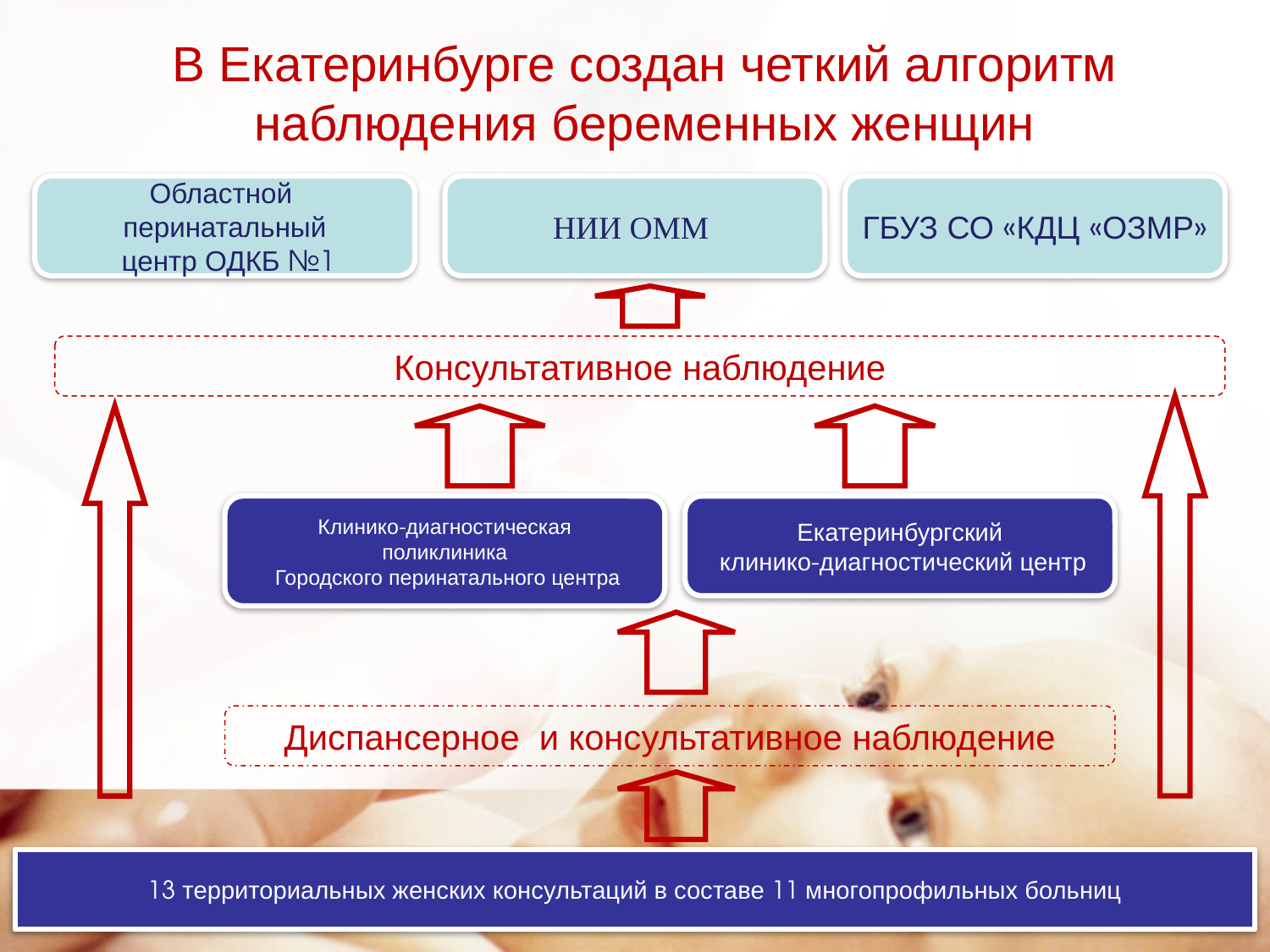

В Екатеринбурге создан четкий алгоритм наблюдения беременных женщин

Областной
перинатальный
 центр ОДКБ №1
НИИ ОММ
ГБУЗ СО «КДЦ «ОЗМР»

Консультативное наблюдение

Клинико-диагностическая
поликлиника
 Городского перинатального центра
Екатеринбургский
 клинико-диагностический центр

Диспансерное  и консультативное наблюдение

13 территориальных женских консультаций в составе 11 многопрофильных больниц